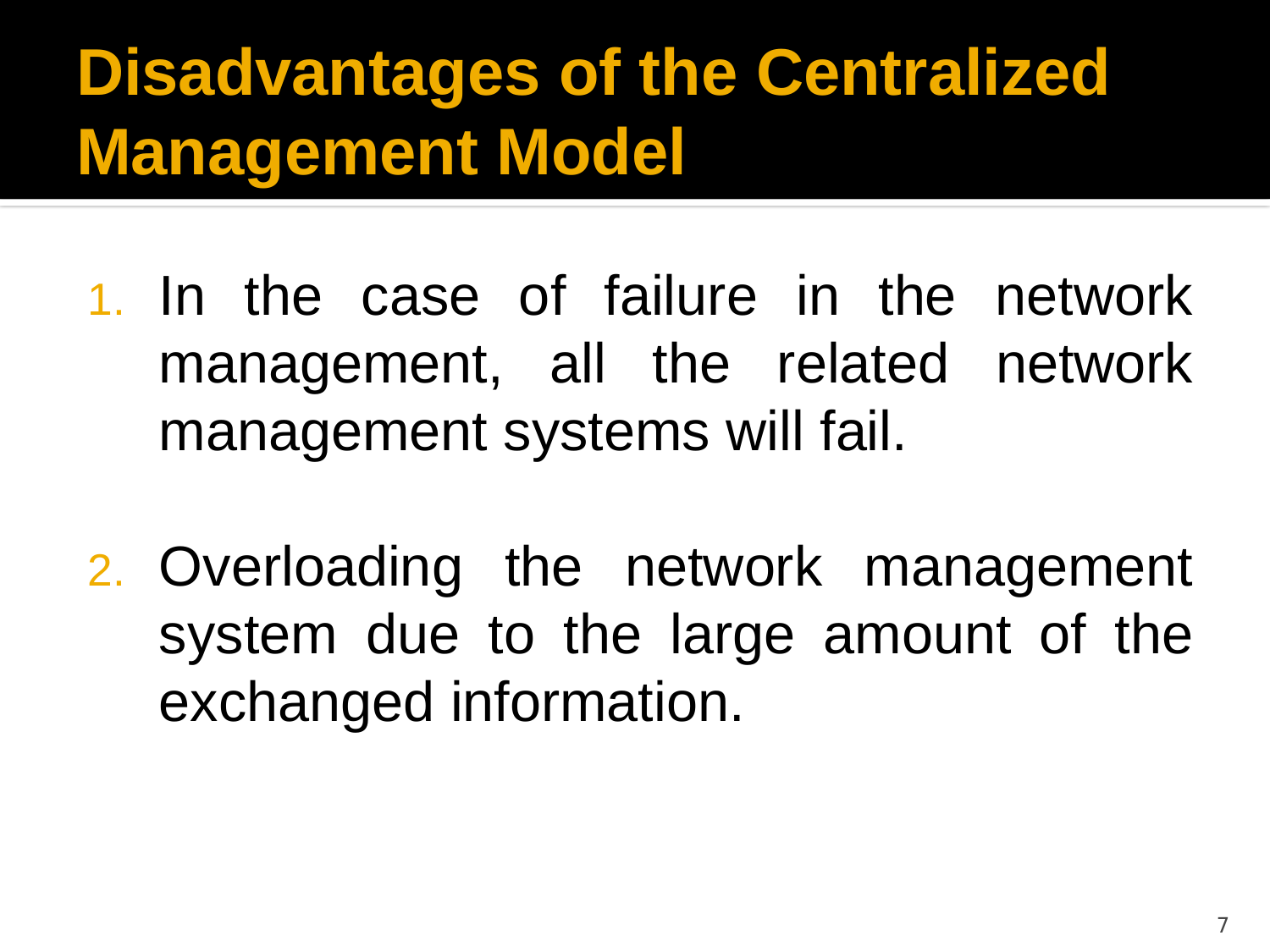

# Disadvantages of the Centralized Management Model
In the case of failure in the network management, all the related network management systems will fail.

Overloading the network management system due to the large amount of the exchanged information.
7